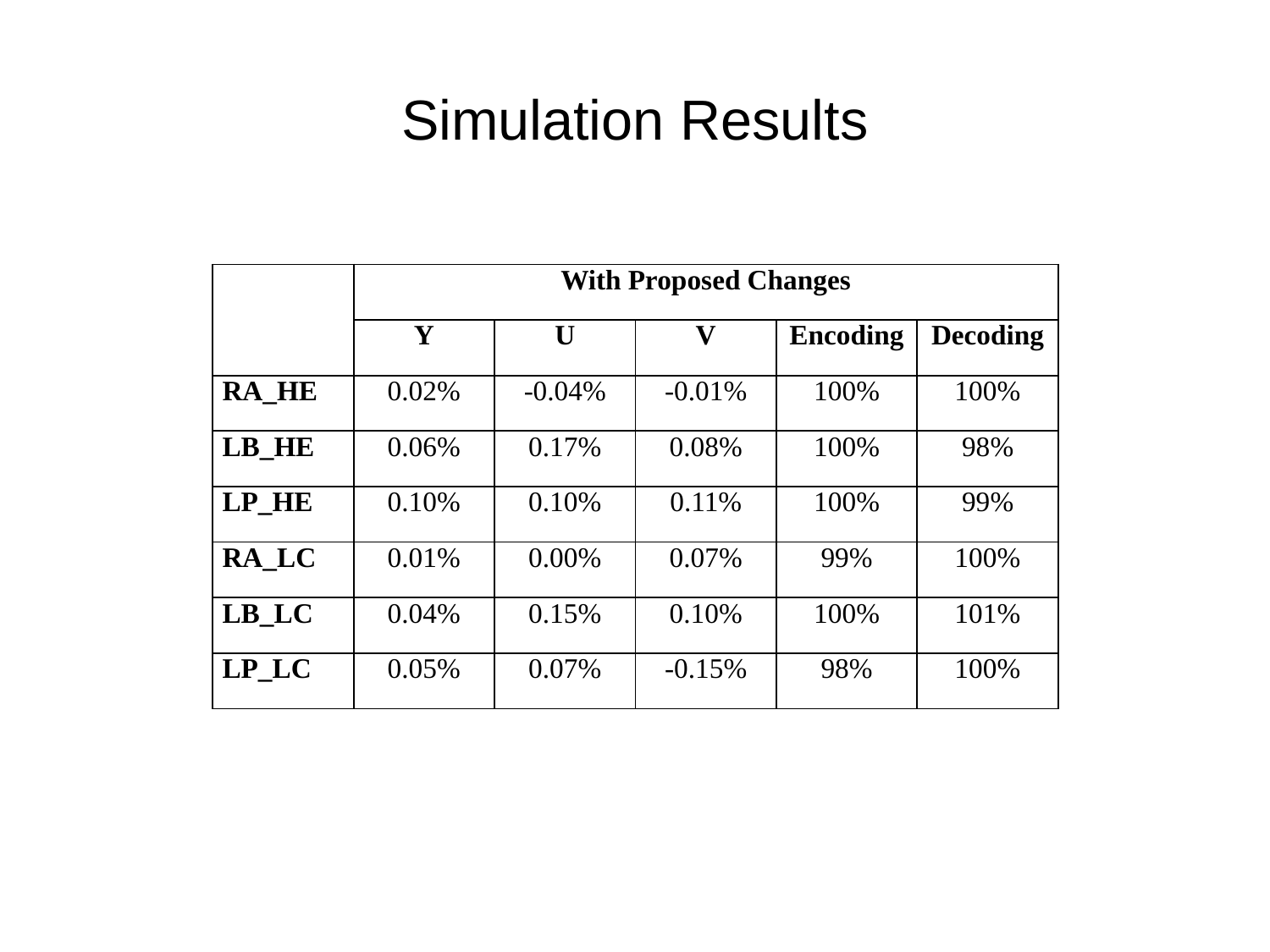

# Simulation Results
|  | With Proposed Changes |  |  |  |  |
| --- | --- | --- | --- | --- | --- |
|  | Y | U | V | Encoding | Decoding |
| RA\_HE | 0.02% | -0.04% | -0.01% | 100% | 100% |
| LB\_HE | 0.06% | 0.17% | 0.08% | 100% | 98% |
| LP\_HE | 0.10% | 0.10% | 0.11% | 100% | 99% |
| RA\_LC | 0.01% | 0.00% | 0.07% | 99% | 100% |
| LB\_LC | 0.04% | 0.15% | 0.10% | 100% | 101% |
| LP\_LC | 0.05% | 0.07% | -0.15% | 98% | 100% |